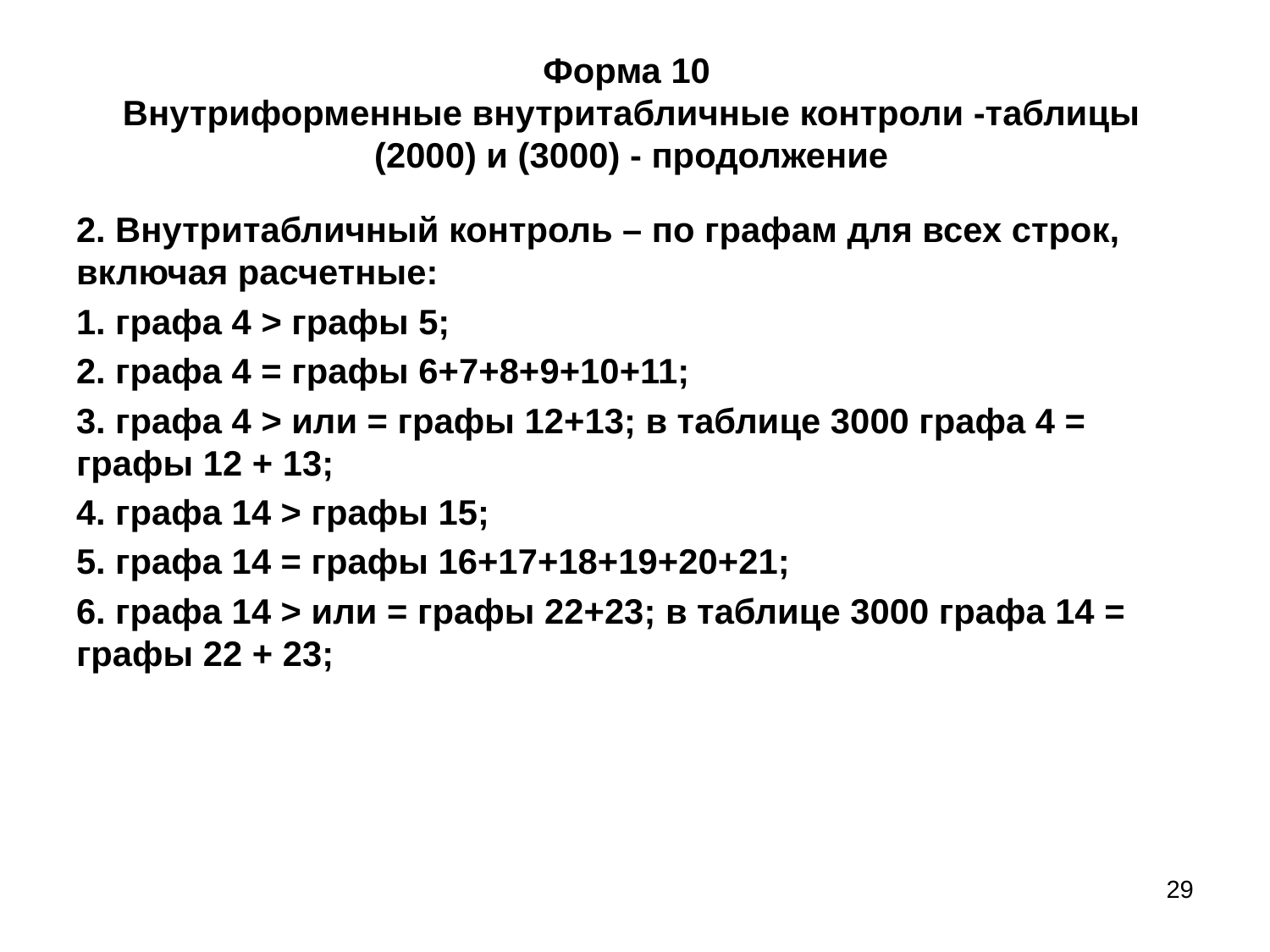

Форма 10
Внутриформенные внутритабличные контроли -таблицы (2000) и (3000) - продолжение
2. Внутритабличный контроль – по графам для всех строк, включая расчетные:
 графа 4 > графы 5;
 графа 4 = графы 6+7+8+9+10+11;
 графа 4 > или = графы 12+13; в таблице 3000 графа 4 = графы 12 + 13;
 графа 14 > графы 15;
 графа 14 = графы 16+17+18+19+20+21;
 графа 14 > или = графы 22+23; в таблице 3000 графа 14 = графы 22 + 23;

29